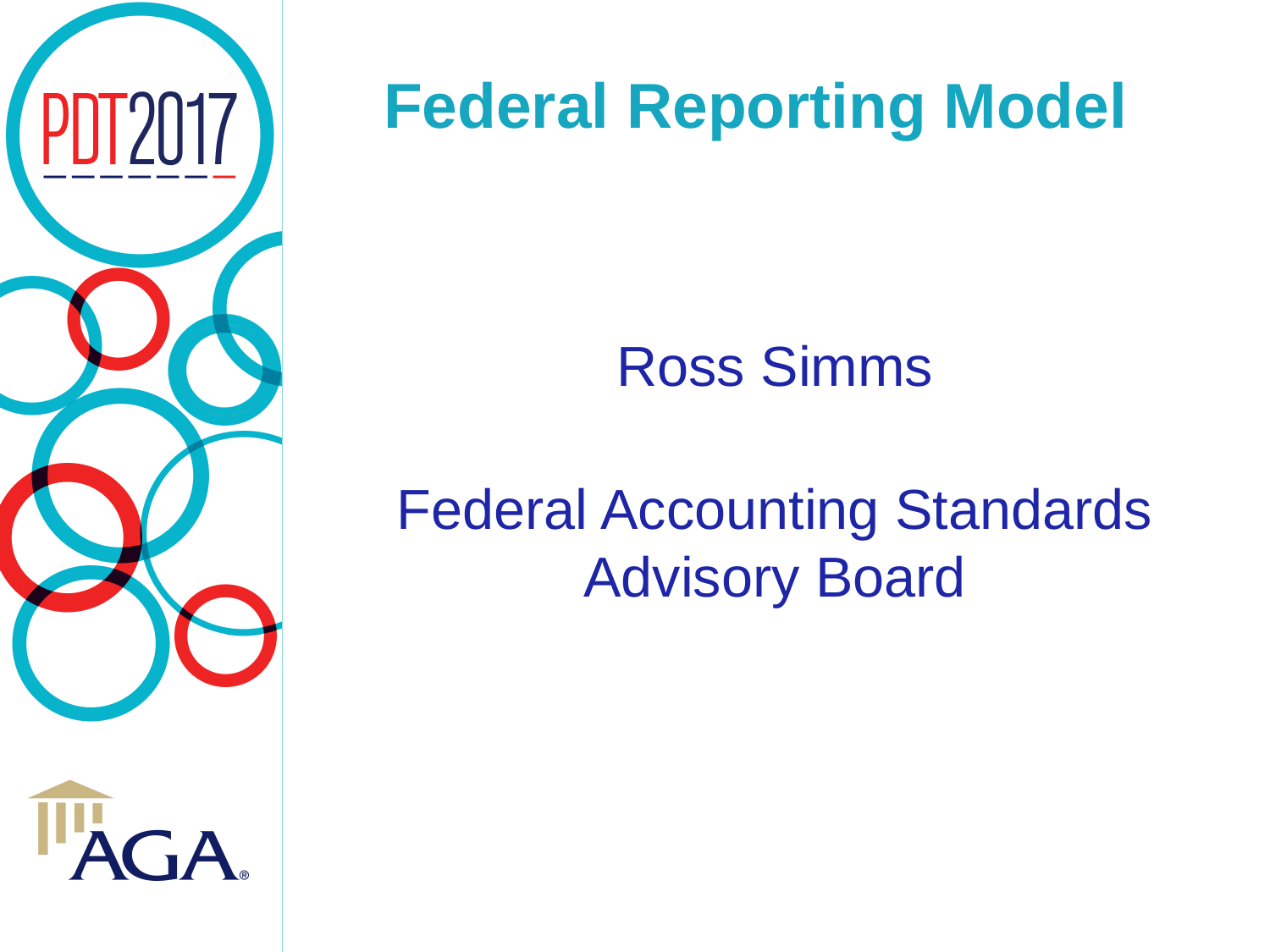

Federal Reporting Model

Ross Simms

Federal Accounting Standards Advisory Board